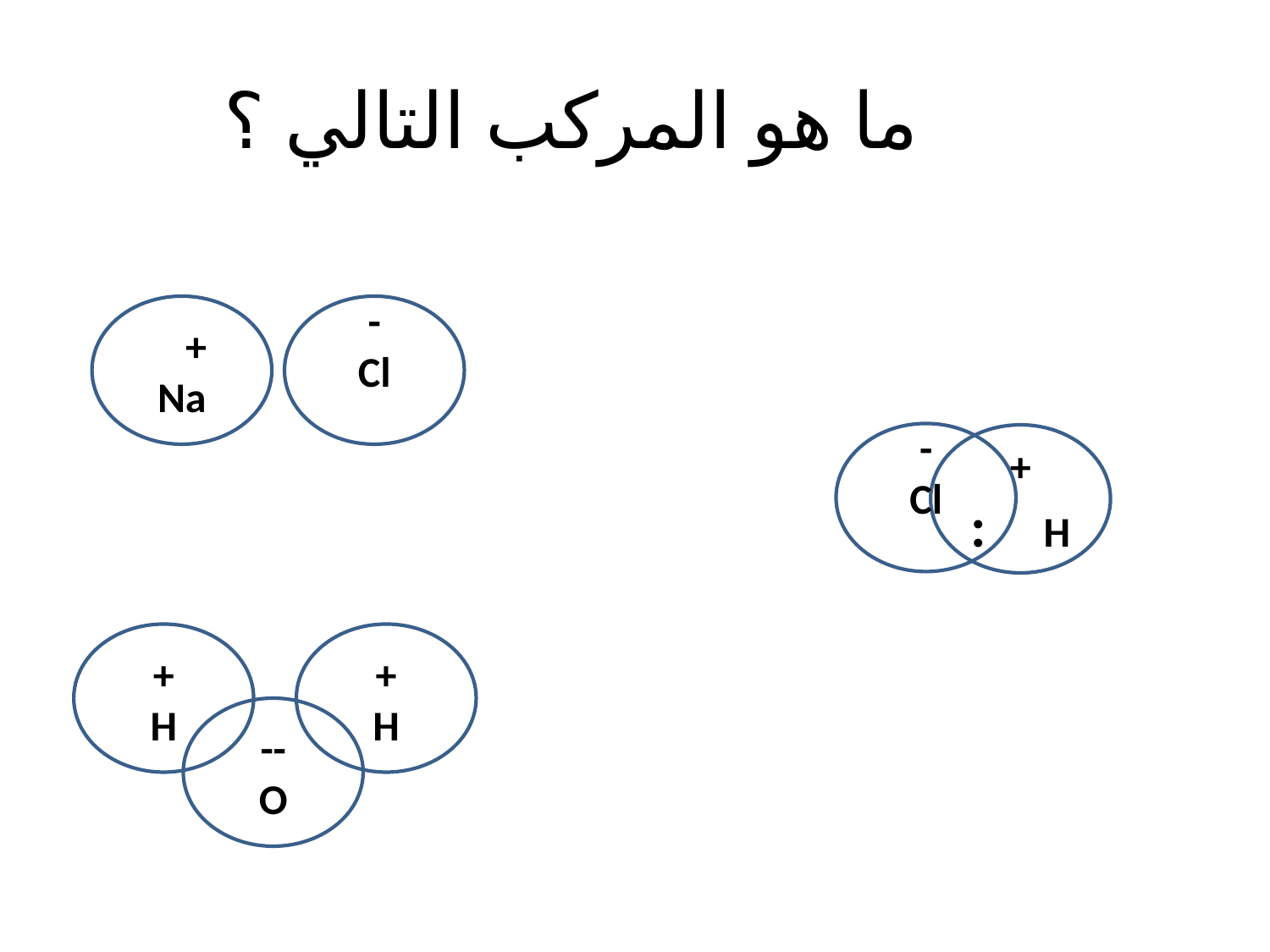

ما هو المركب التالي ؟
   +
Na
-
Cl

-
Cl

+
:      H
+
H
+
H
--
O